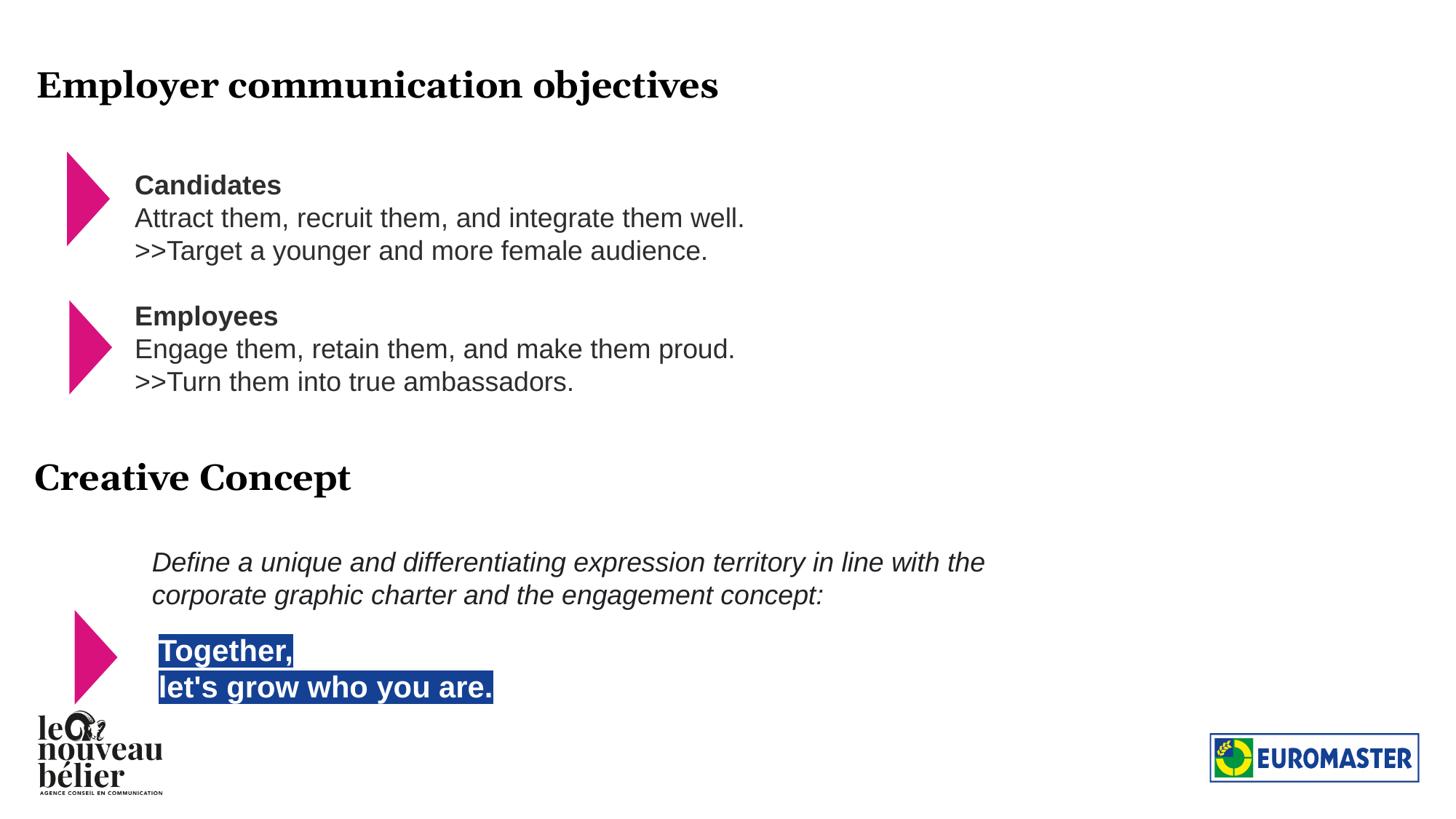

Employer communication objectives

Candidates
Attract them, recruit them, and integrate them well.
>>Target a younger and more female audience.
Employees
Engage them, retain them, and make them proud.
>>Turn them into true ambassadors.

Creative Concept

Define a unique and differentiating expression territory in line with the corporate graphic charter and the engagement concept:
Together,
let's grow who you are.